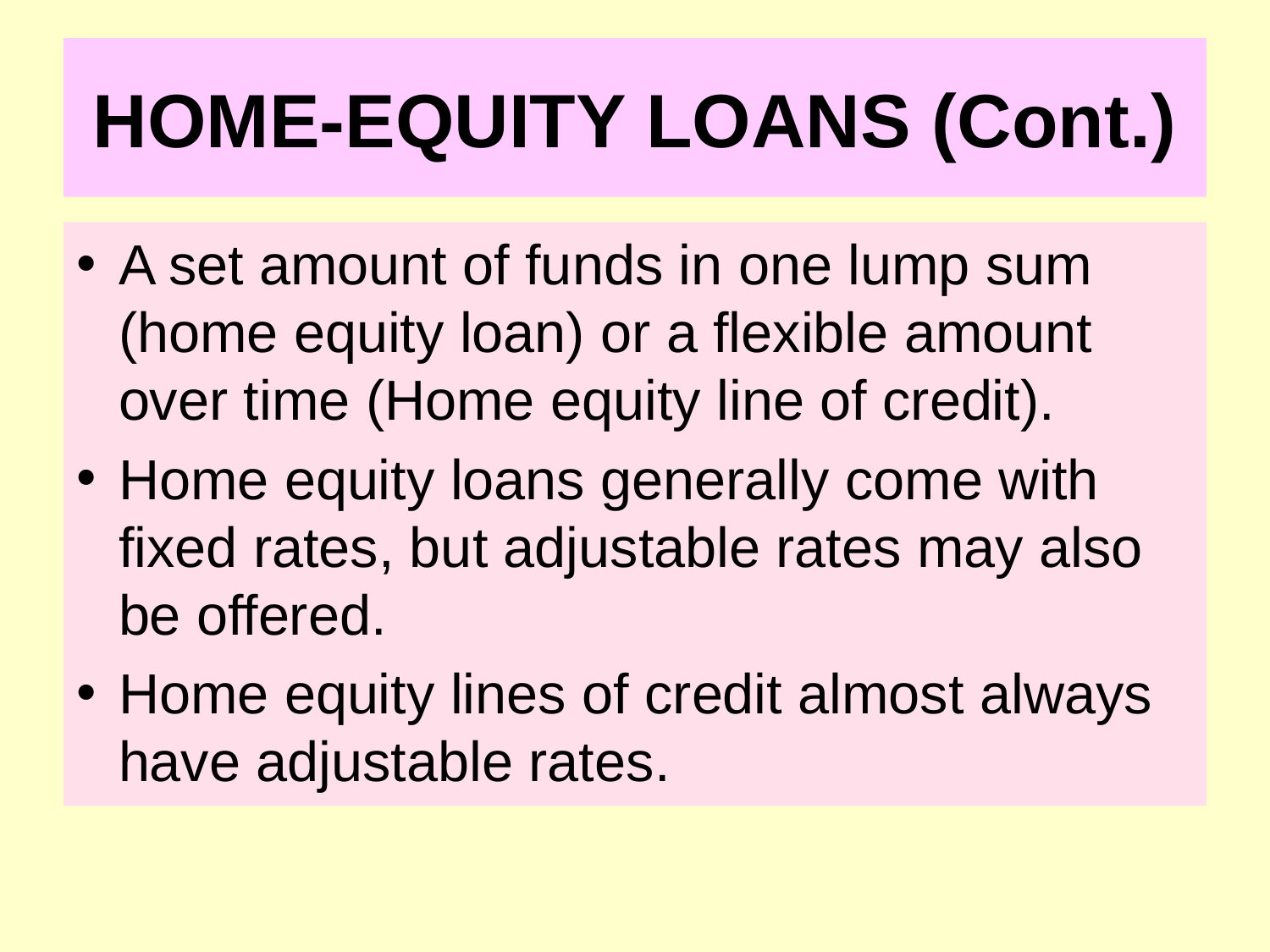

# HOME-EQUITY LOANS (Cont.)
A set amount of funds in one lump sum (home equity loan) or a flexible amount over time (Home equity line of credit).
Home equity loans generally come with fixed rates, but adjustable rates may also be offered.
Home equity lines of credit almost always have adjustable rates.